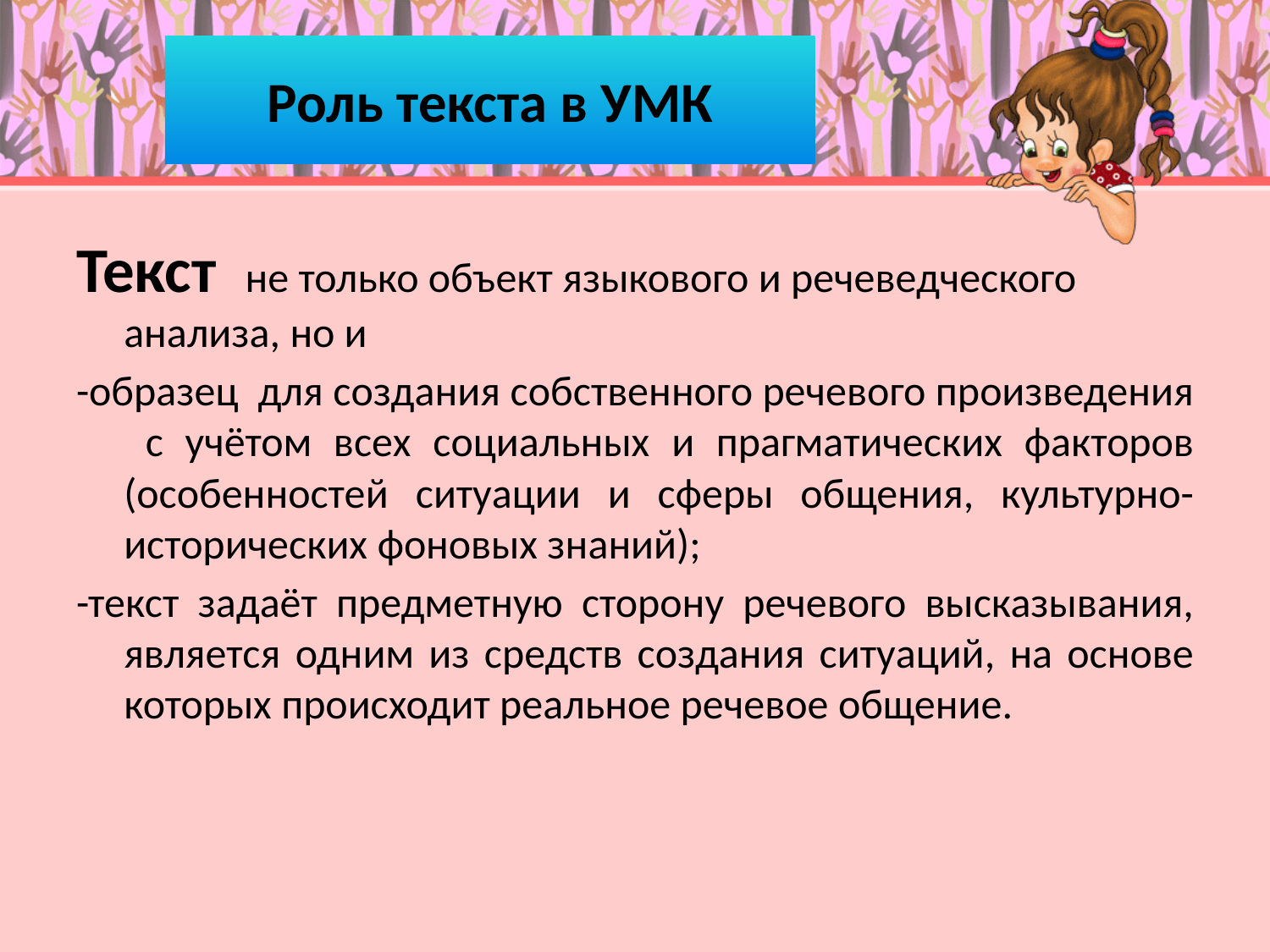

# Роль текста в УМК
Текст  не только объект языкового и речеведческого анализа, но и
-образец  для создания собственного речевого произведения  с учётом всех социальных и прагматических факторов (особенностей ситуации и сферы общения, культурно-исторических фоновых знаний);
-текст задаёт предметную сторону речевого высказывания, является одним из средств создания ситуаций, на основе которых происходит реальное речевое общение.